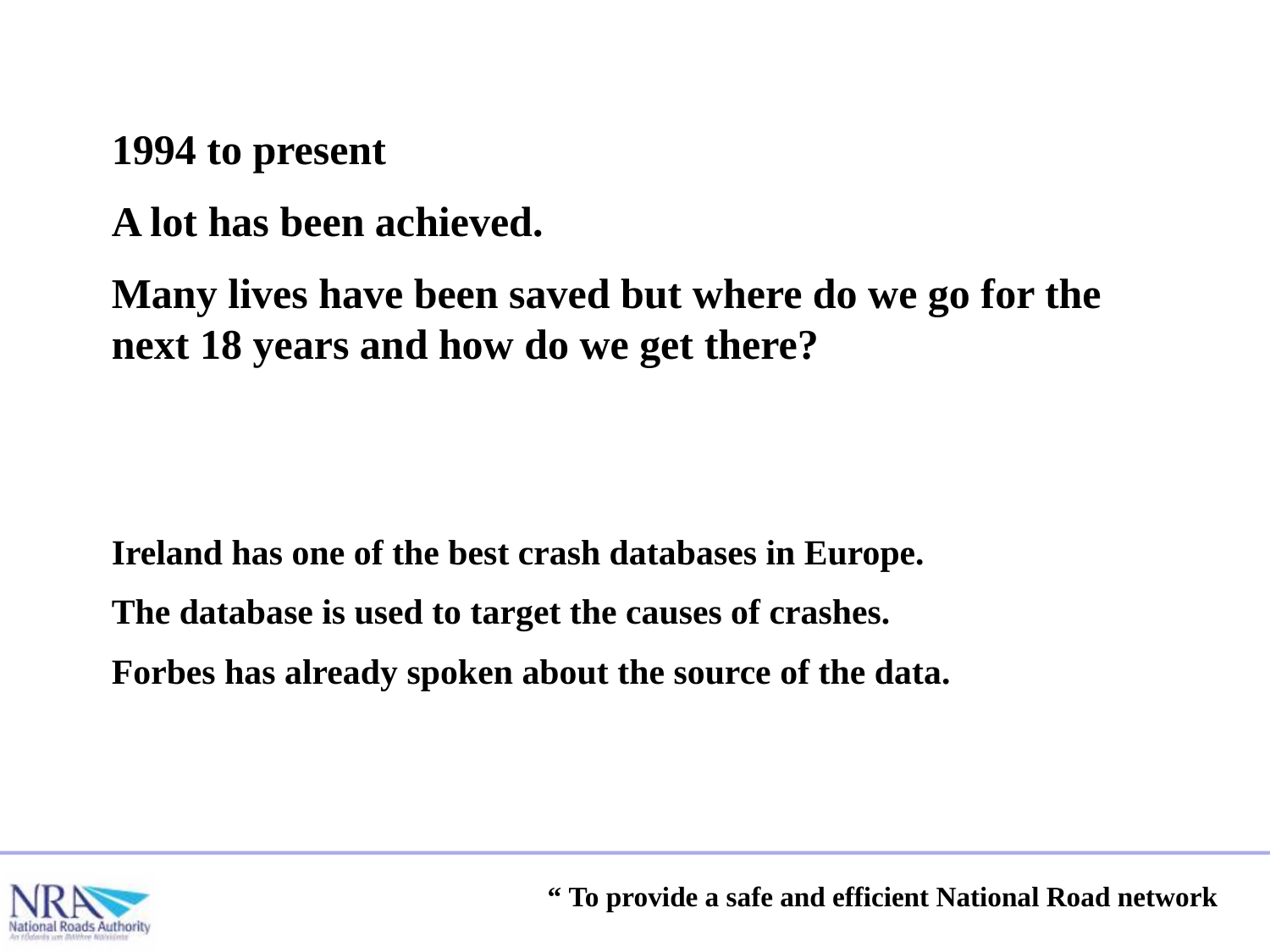

1994 to present
A lot has been achieved.
Many lives have been saved but where do we go for the next 18 years and how do we get there?

Ireland has one of the best crash databases in Europe.
The database is used to target the causes of crashes.
Forbes has already spoken about the source of the data.

“ To provide a safe and efficient National Road network